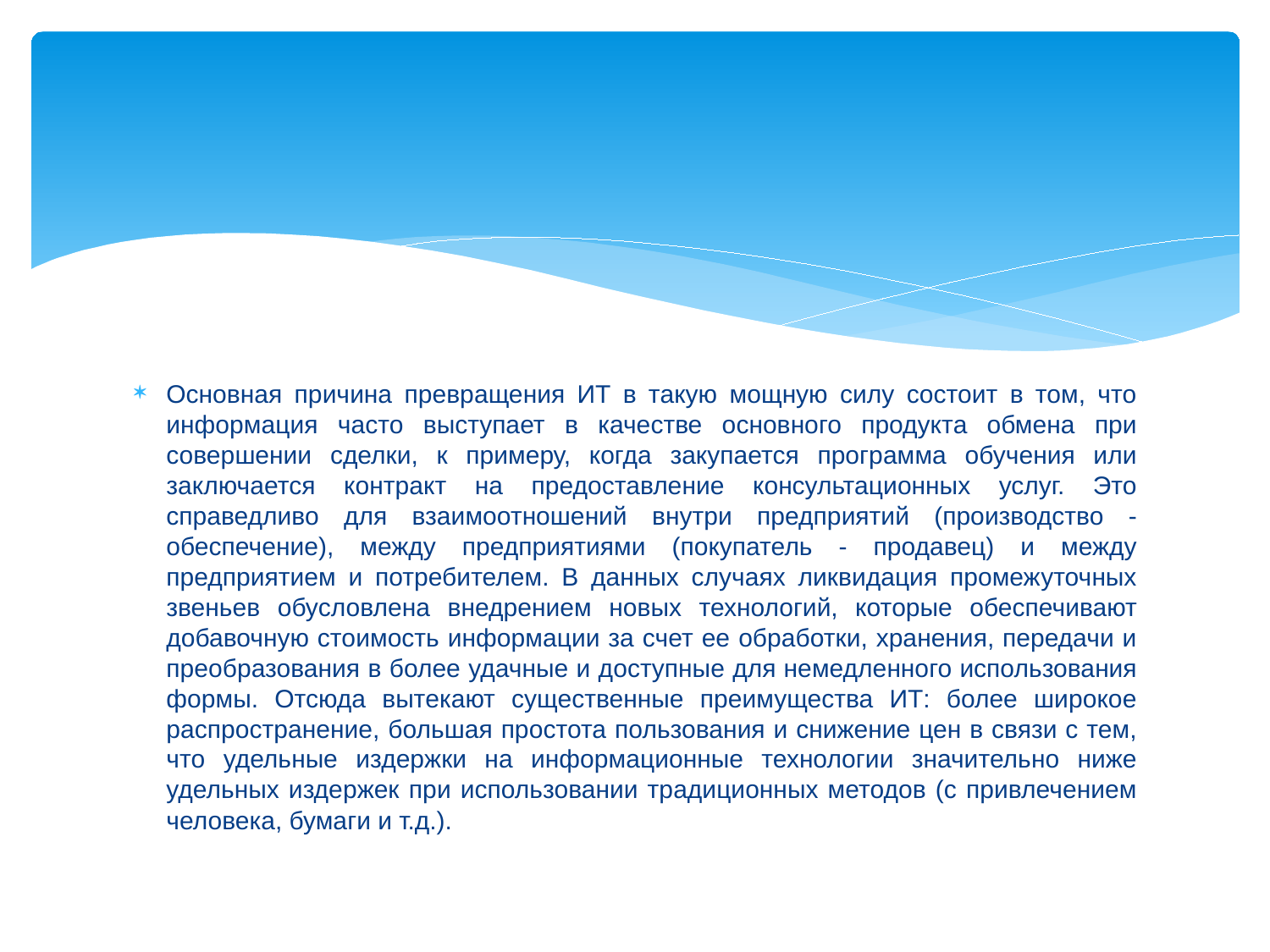

Основная причина превращения ИТ в такую мощную силу состоит в том, что информация часто выступает в качестве основного продукта обмена при совершении сделки, к примеру, когда закупается программа обучения или заключается контракт на предоставление консультационных услуг. Это справедливо для взаимоотношений внутри предприятий (производство - обеспечение), между предприятиями (покупатель - продавец) и между предприятием и потребителем. В данных случаях ликвидация промежуточных звеньев обусловлена внедрением новых технологий, которые обеспечивают добавочную стоимость информации за счет ее обработки, хранения, передачи и преобразования в более удачные и доступные для немедленного использования формы. Отсюда вытекают существенные преимущества ИТ: более широкое распространение, большая простота пользования и снижение цен в связи с тем, что удельные издержки на информационные технологии значительно ниже удельных издержек при использовании традиционных методов (с привлечением человека, бумаги и т.д.).